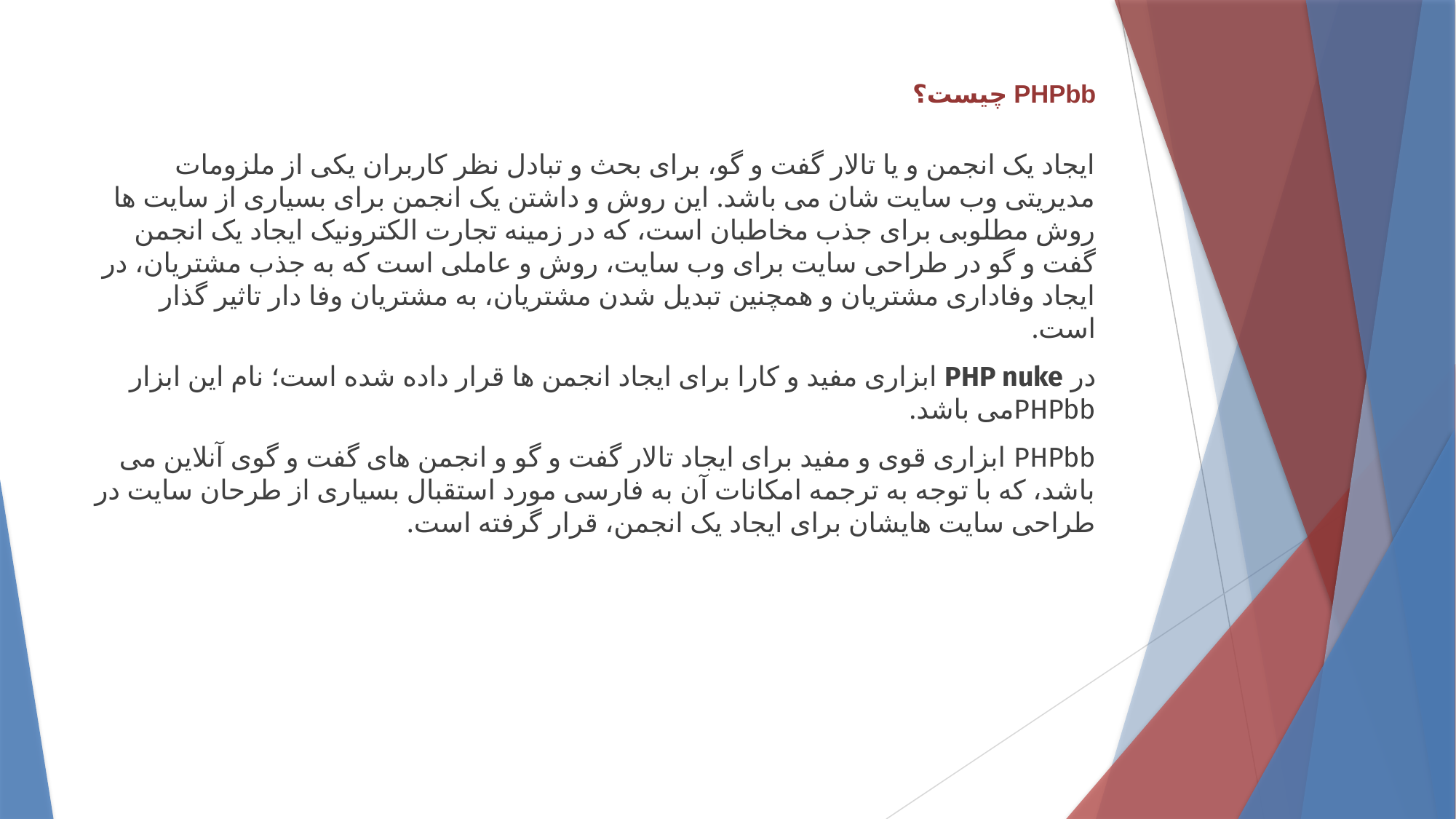

# PHPbb چیست؟
ایجاد یک انجمن و یا تالار گفت و گو، برای بحث و تبادل نظر کاربران یکی از ملزومات مدیریتی وب سایت شان می باشد. این روش و داشتن یک انجمن برای بسیاری از سایت ها روش مطلوبی برای جذب مخاطبان است، که در زمینه تجارت الکترونیک ایجاد یک انجمن گفت و گو در طراحی سایت برای وب سایت، روش و عاملی است که به جذب مشتریان، در ایجاد وفاداری مشتریان و همچنین تبدیل شدن مشتریان، به مشتریان وفا دار تاثیر گذار است.
در PHP nuke ابزاری مفید و کارا برای ایجاد انجمن ها قرار داده شده است؛ نام این ابزار PHPbbمی باشد.
PHPbb ابزاری قوی و مفید برای ایجاد تالار گفت و گو و انجمن های گفت و گوی آنلاین می باشد، که با توجه به ترجمه امکانات آن به فارسی مورد استقبال بسیاری از طرحان سایت در طراحی سایت هایشان برای ایجاد یک انجمن، قرار گرفته است.